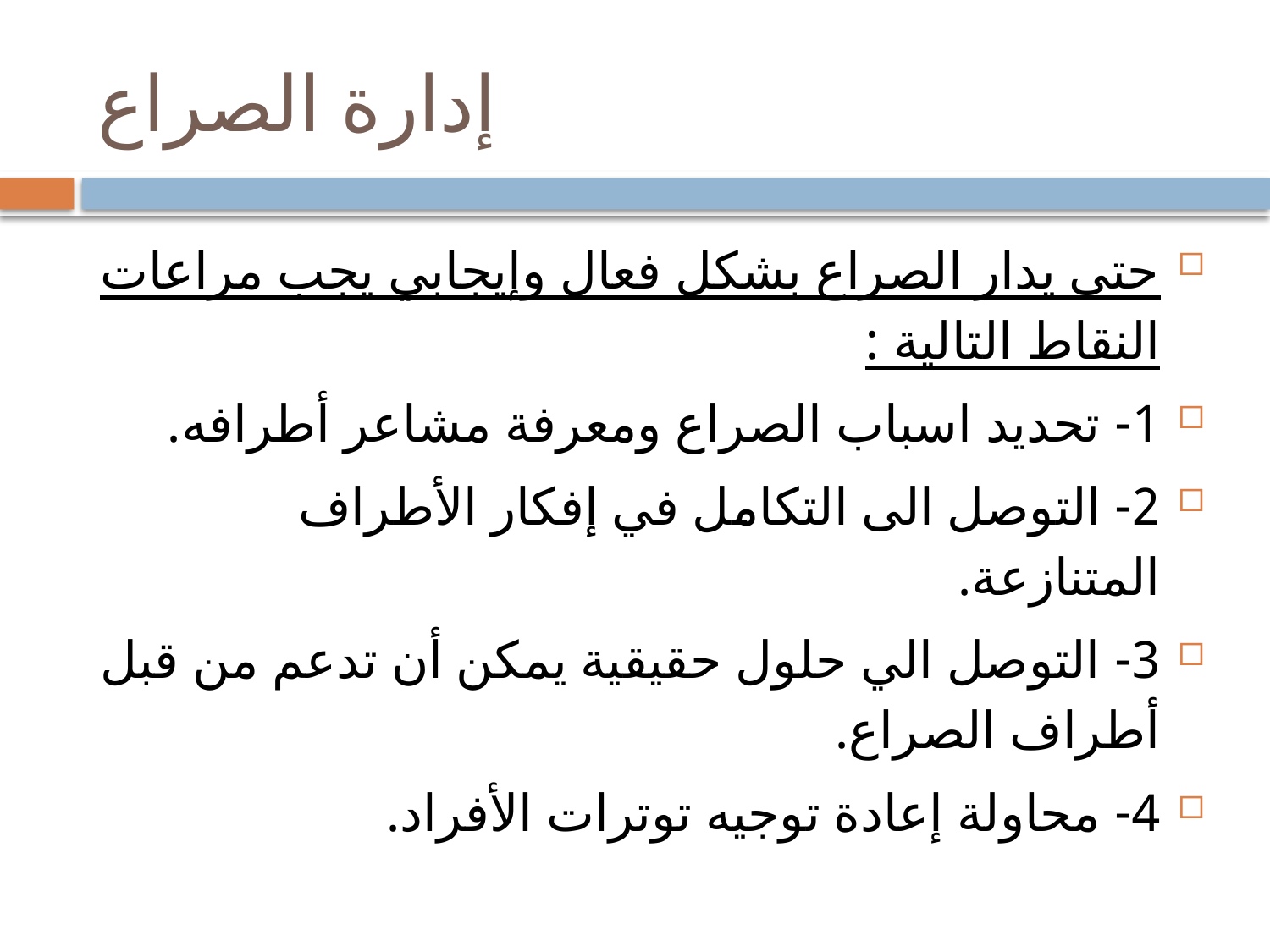

# إدارة الصراع
حتى يدار الصراع بشكل فعال وإيجابي يجب مراعات النقاط التالية :
1- تحديد اسباب الصراع ومعرفة مشاعر أطرافه.
2- التوصل الى التكامل في إفكار الأطراف المتنازعة.
3- التوصل الي حلول حقيقية يمكن أن تدعم من قبل أطراف الصراع.
4- محاولة إعادة توجيه توترات الأفراد.